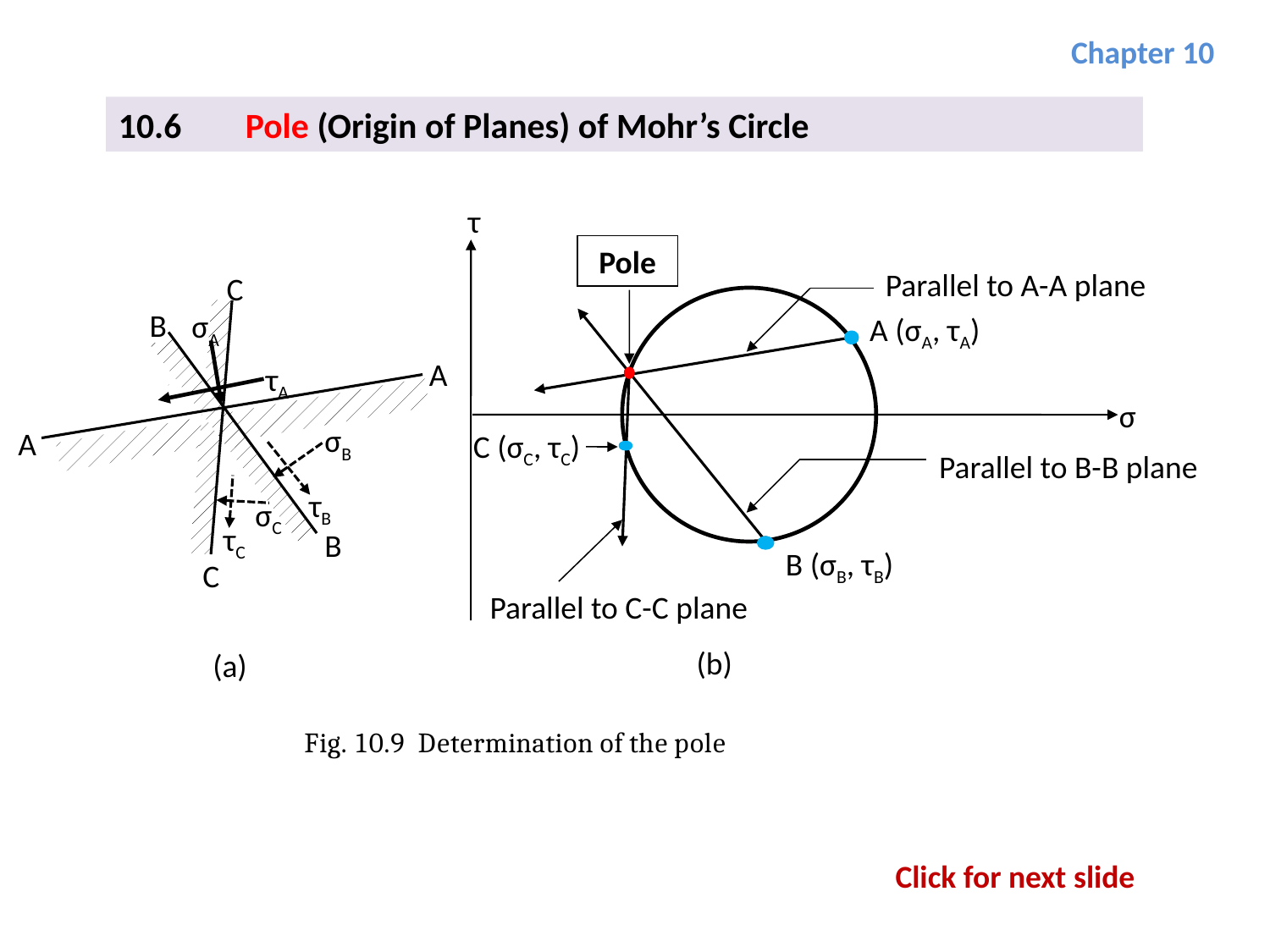

Chapter 10
10.6	Pole (Origin of Planes) of Mohr’s Circle

τ

σ

(b)

Pole
Parallel to A-A plane
C
B
σA

A
τA

σB

A

τB
σC
τC
B
C
(a)

A (σA, τA)

C (σC, τC)
Parallel to B-B plane

B (σB, τB)
Parallel to C-C plane
Fig. 10.9  Determination of the pole
Click for next slide